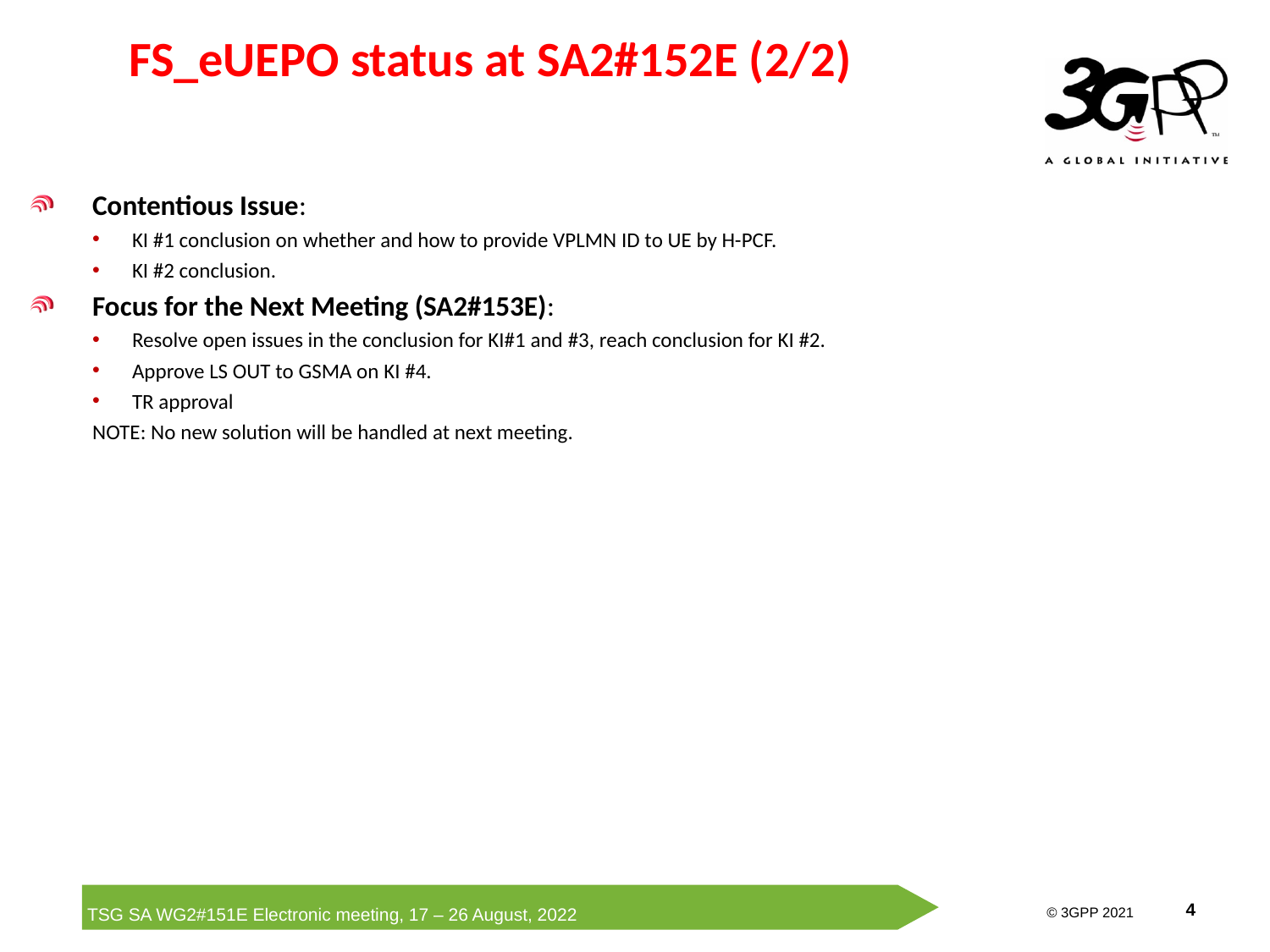

# FS_eUEPO status at SA2#152E (2/2)
Contentious Issue:
KI #1 conclusion on whether and how to provide VPLMN ID to UE by H-PCF.
KI #2 conclusion.
Focus for the Next Meeting (SA2#153E):
Resolve open issues in the conclusion for KI#1 and #3, reach conclusion for KI #2.
Approve LS OUT to GSMA on KI #4.
TR approval
NOTE: No new solution will be handled at next meeting.